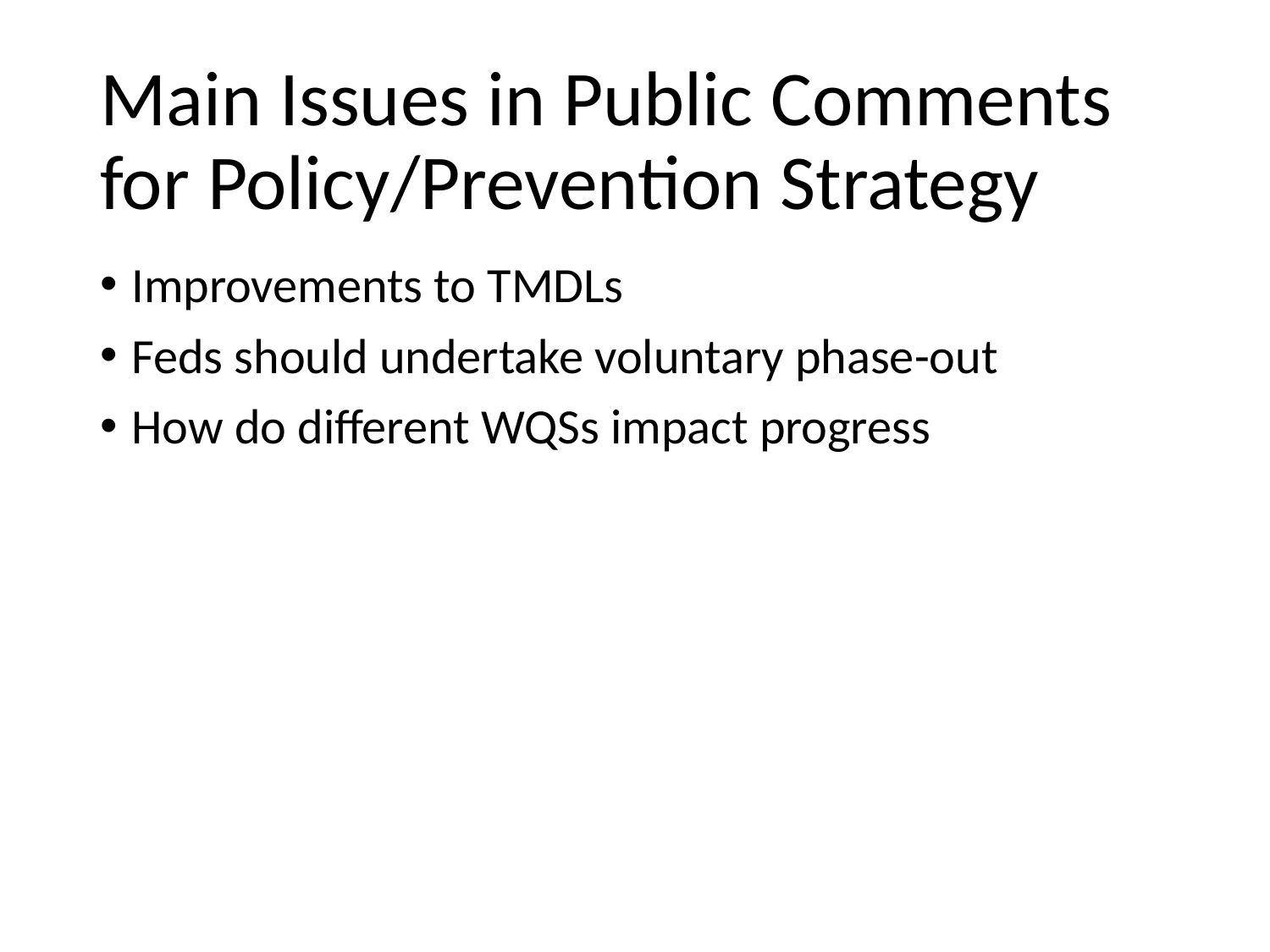

# Main Issues in Public Comments for Policy/Prevention Strategy
Improvements to TMDLs
Feds should undertake voluntary phase-out
How do different WQSs impact progress